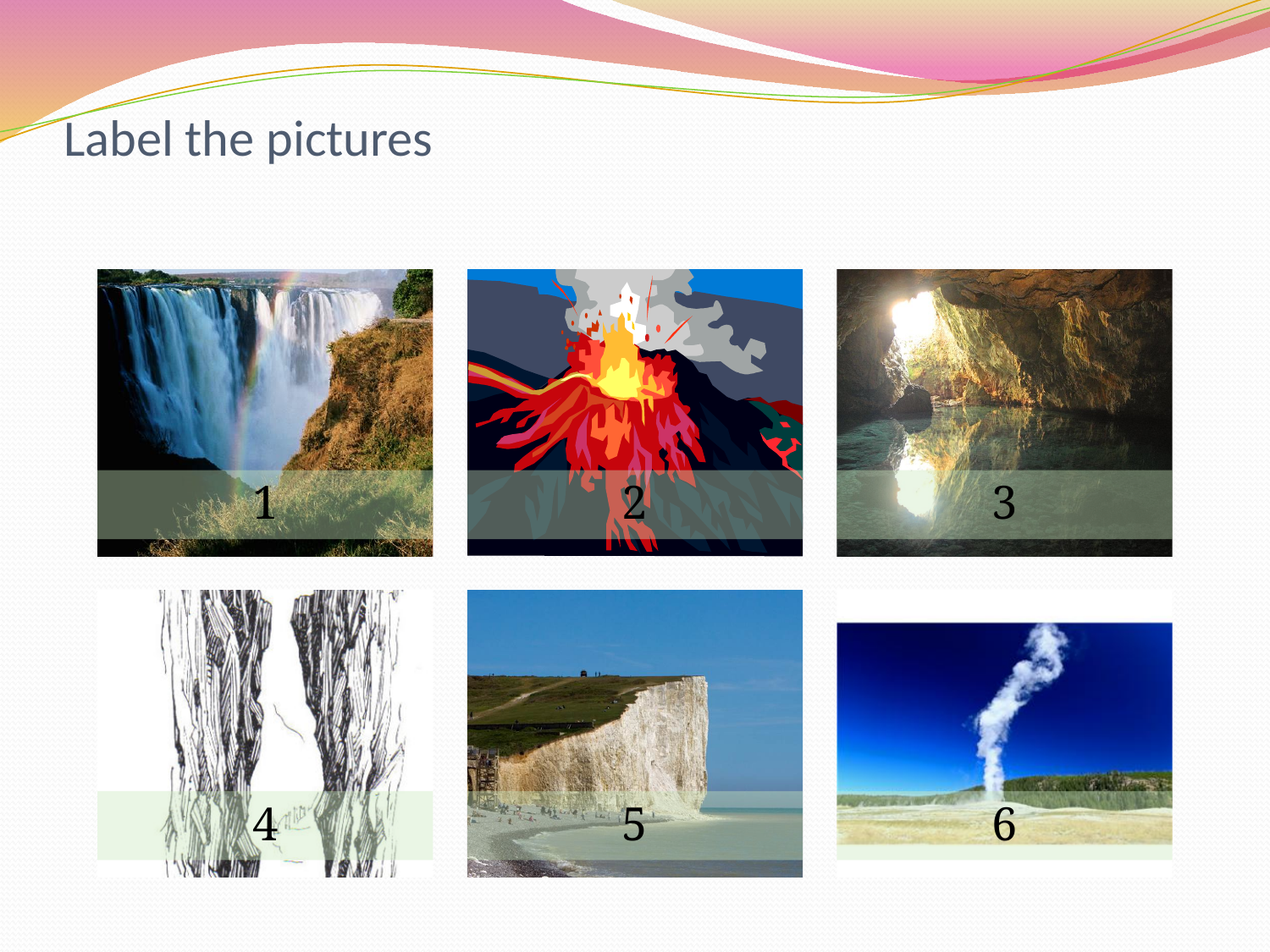

# Label the pictures
1
2
3
4
5
6